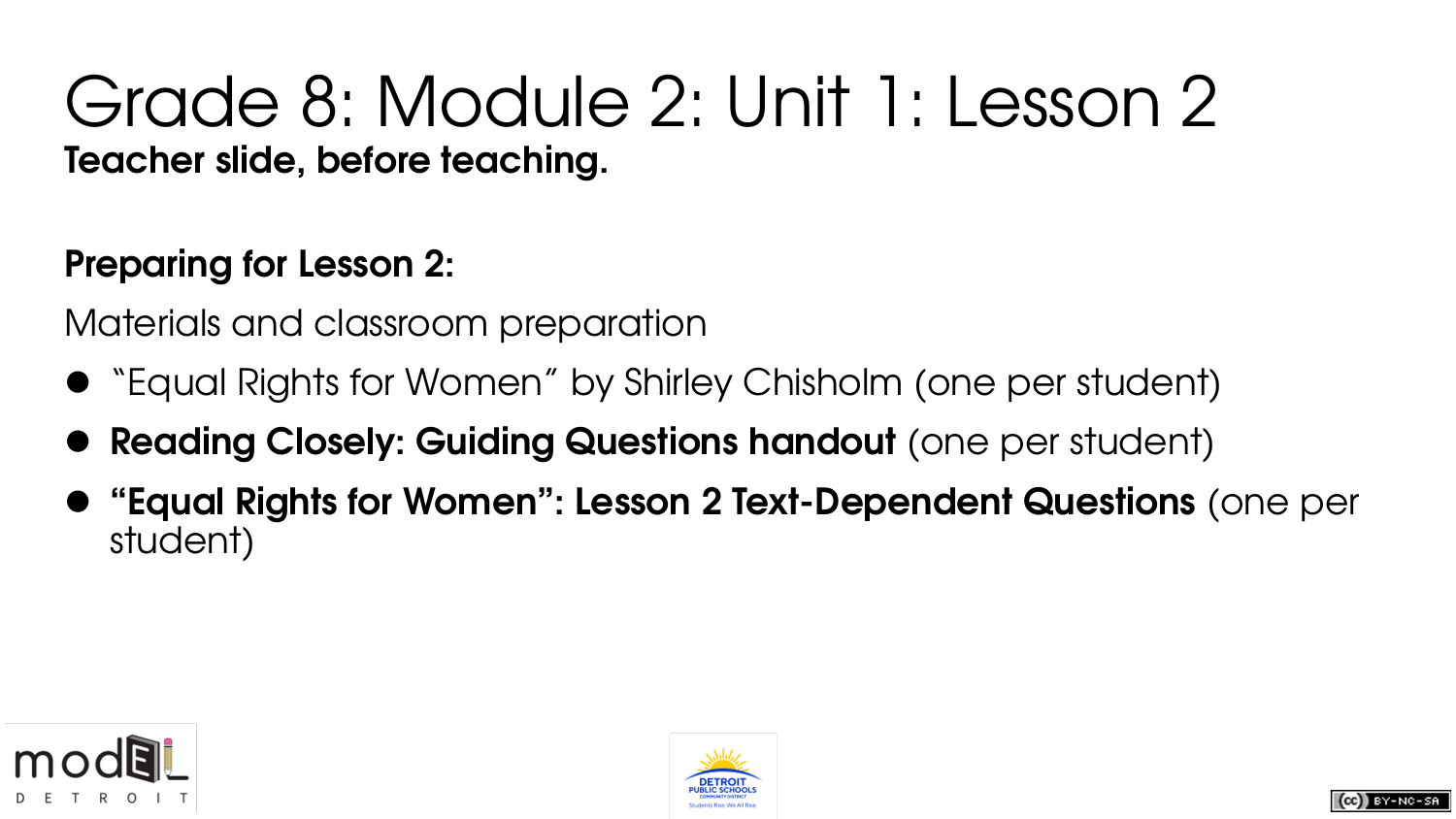

# Grade 8: Module 2: Unit 1: Lesson 2
Teacher slide, before teaching.
Preparing for Lesson 2:
Materials and classroom preparation
“Equal Rights for Women” by Shirley Chisholm (one per student)
Reading Closely: Guiding Questions handout (one per student)
“Equal Rights for Women”: Lesson 2 Text-Dependent Questions (one per student)